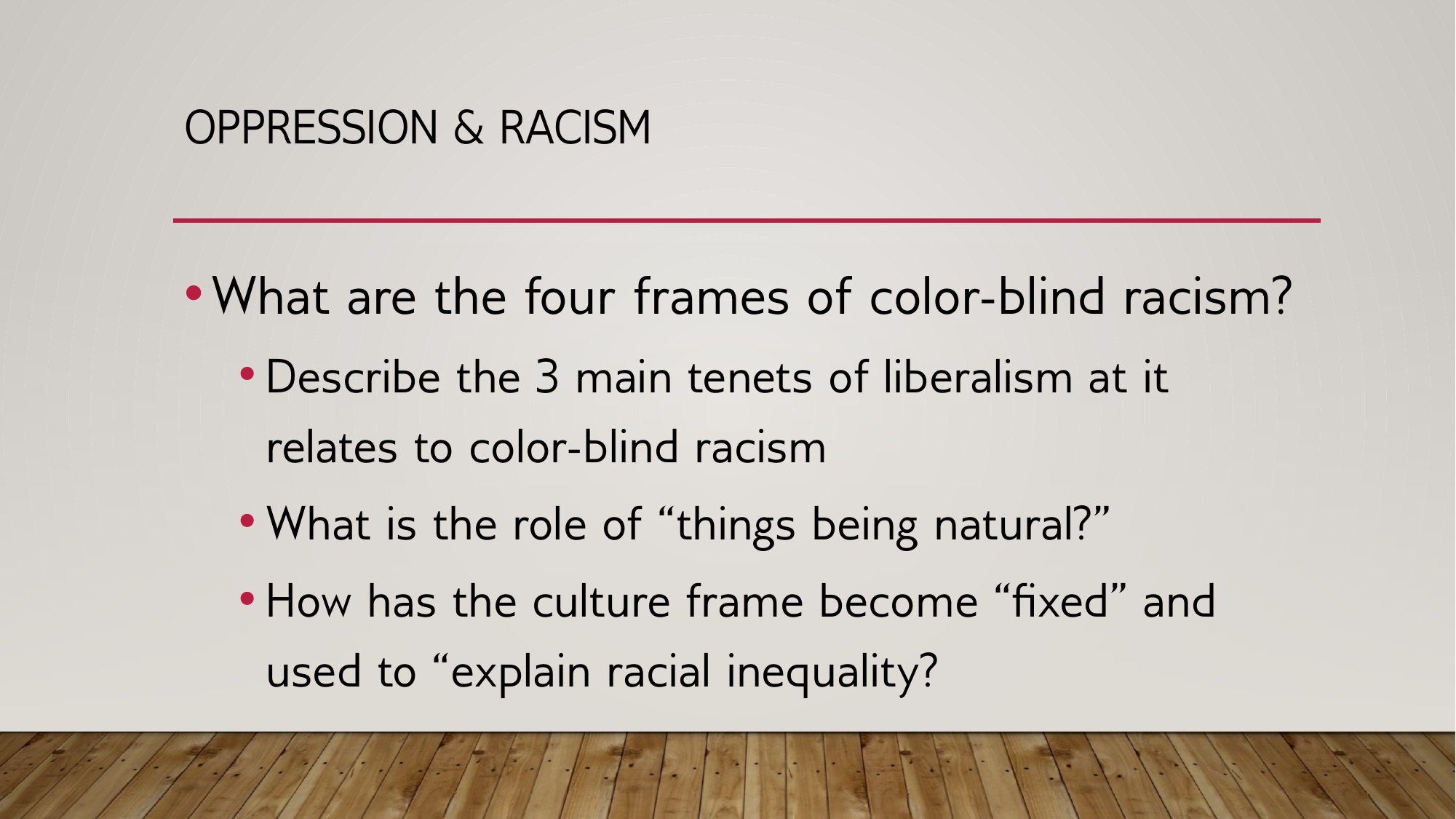

# Oppression & Racism
What are the four frames of color-blind racism?
Describe the 3 main tenets of liberalism at it relates to color-blind racism
What is the role of “things being natural?”
How has the culture frame become “fixed” and used to “explain racial inequality?